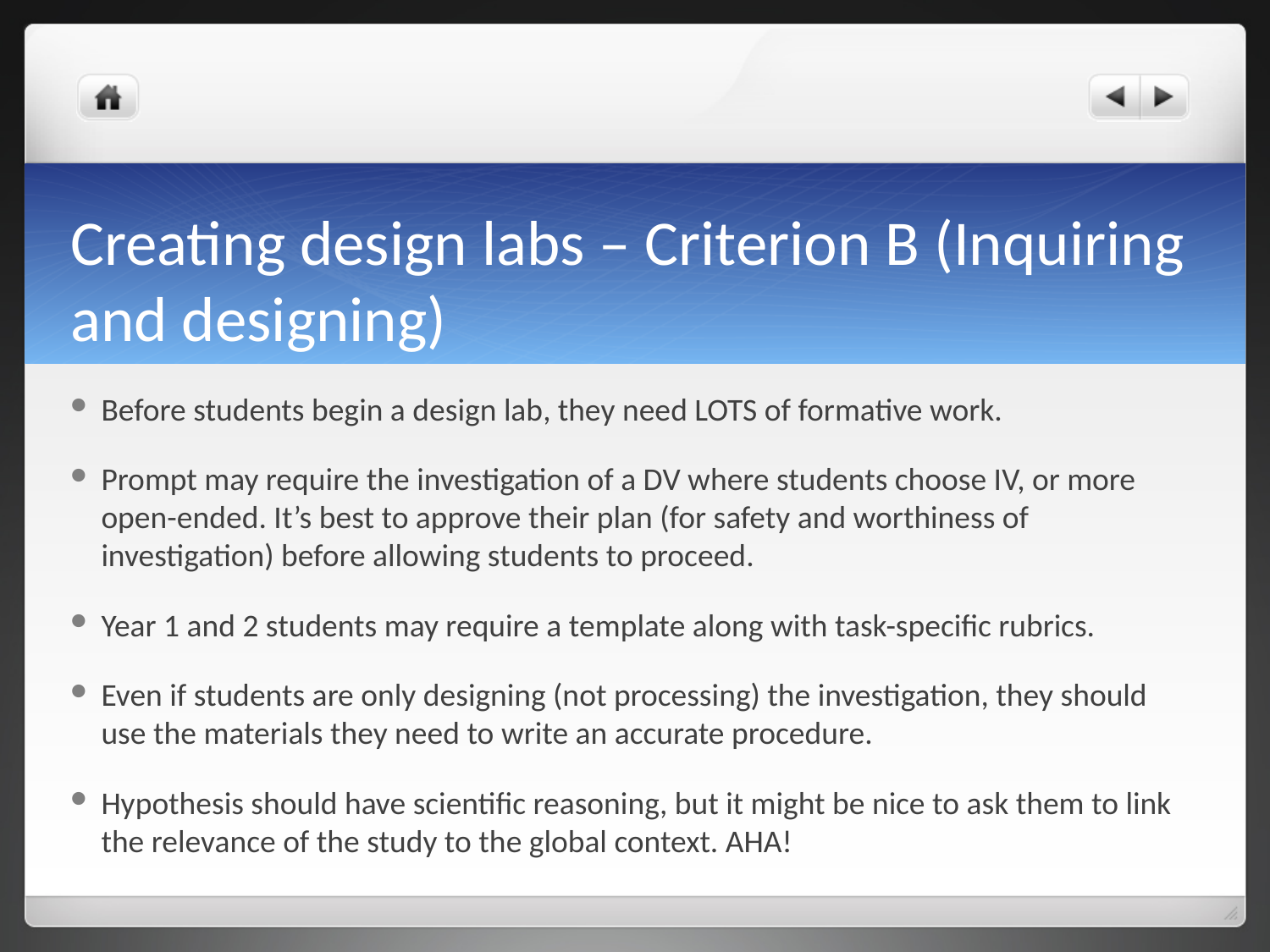

# Creating design labs – Criterion B (Inquiring and designing)
Before students begin a design lab, they need LOTS of formative work.
Prompt may require the investigation of a DV where students choose IV, or more open-ended. It’s best to approve their plan (for safety and worthiness of investigation) before allowing students to proceed.
Year 1 and 2 students may require a template along with task-specific rubrics.
Even if students are only designing (not processing) the investigation, they should use the materials they need to write an accurate procedure.
Hypothesis should have scientific reasoning, but it might be nice to ask them to link the relevance of the study to the global context. AHA!